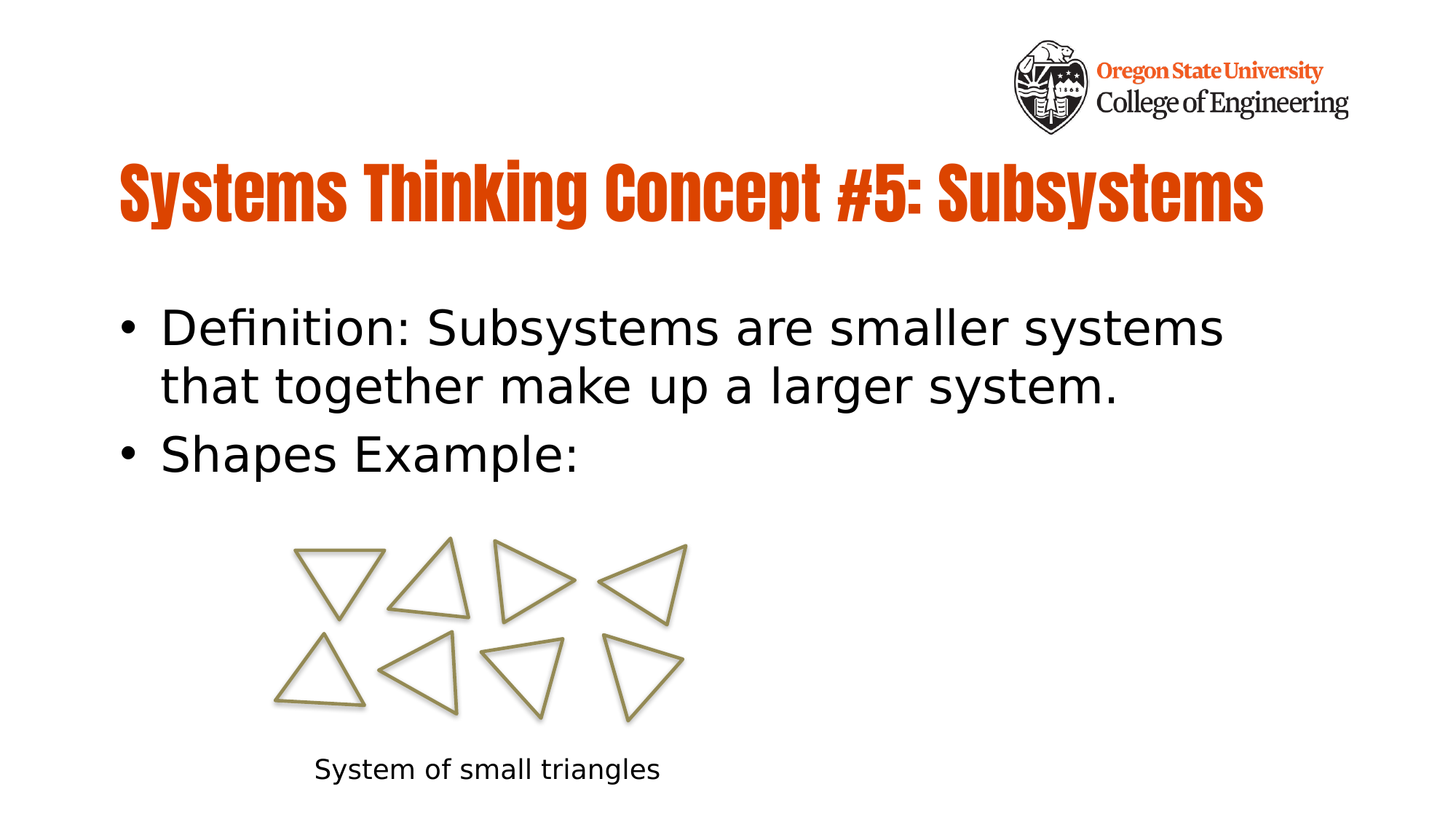

# Systems Thinking Concept #5: Subsystems
Definition: Subsystems are smaller systems that together make up a larger system.
Shapes Example:

System of small triangles